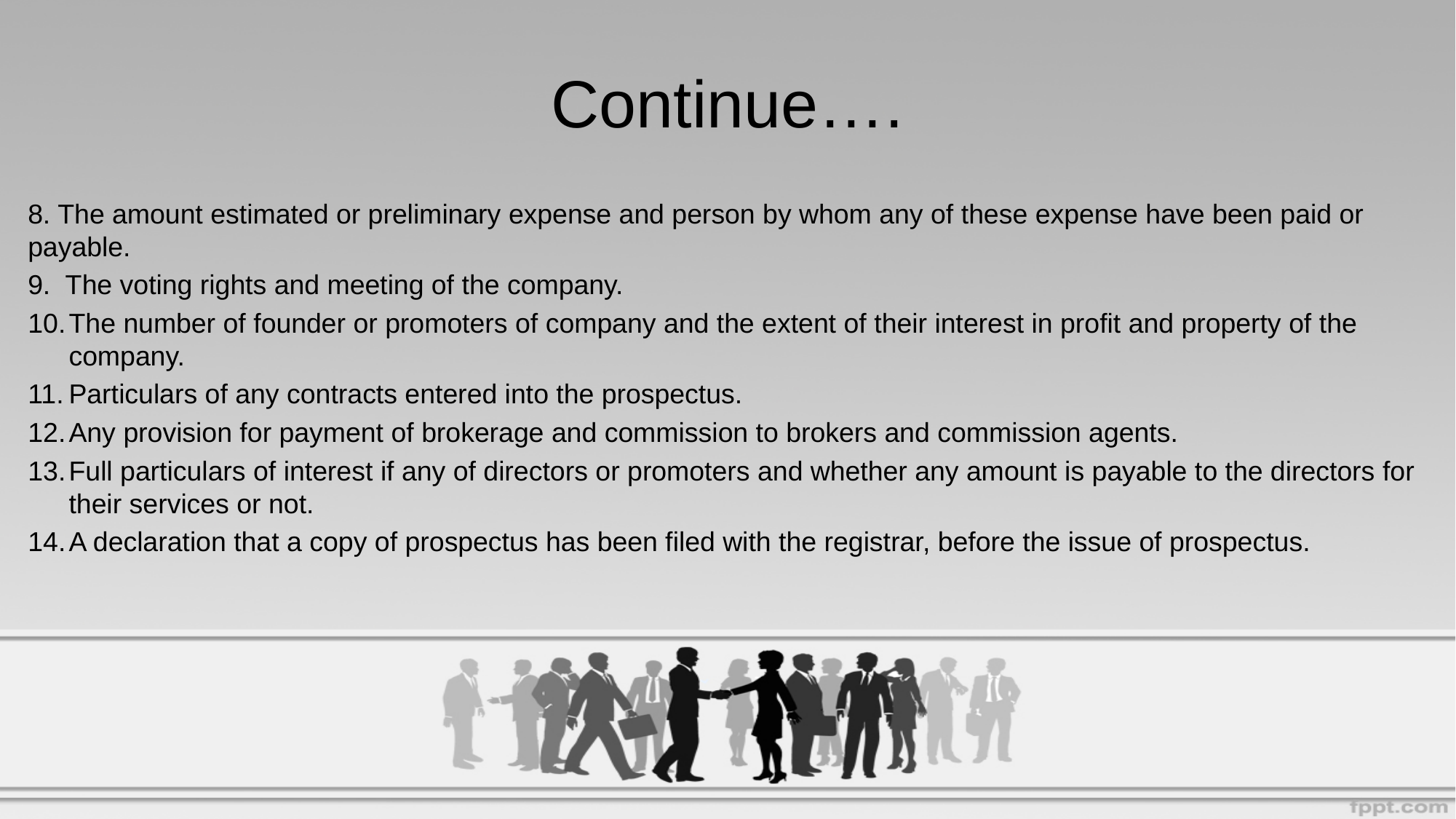

# Continue….
8. The amount estimated or preliminary expense and person by whom any of these expense have been paid or payable.
9.  The voting rights and meeting of the company.
The number of founder or promoters of company and the extent of their interest in profit and property of the company.
Particulars of any contracts entered into the prospectus.
Any provision for payment of brokerage and commission to brokers and commission agents.
Full particulars of interest if any of directors or promoters and whether any amount is payable to the directors for their services or not.
A declaration that a copy of prospectus has been filed with the registrar, before the issue of prospectus.